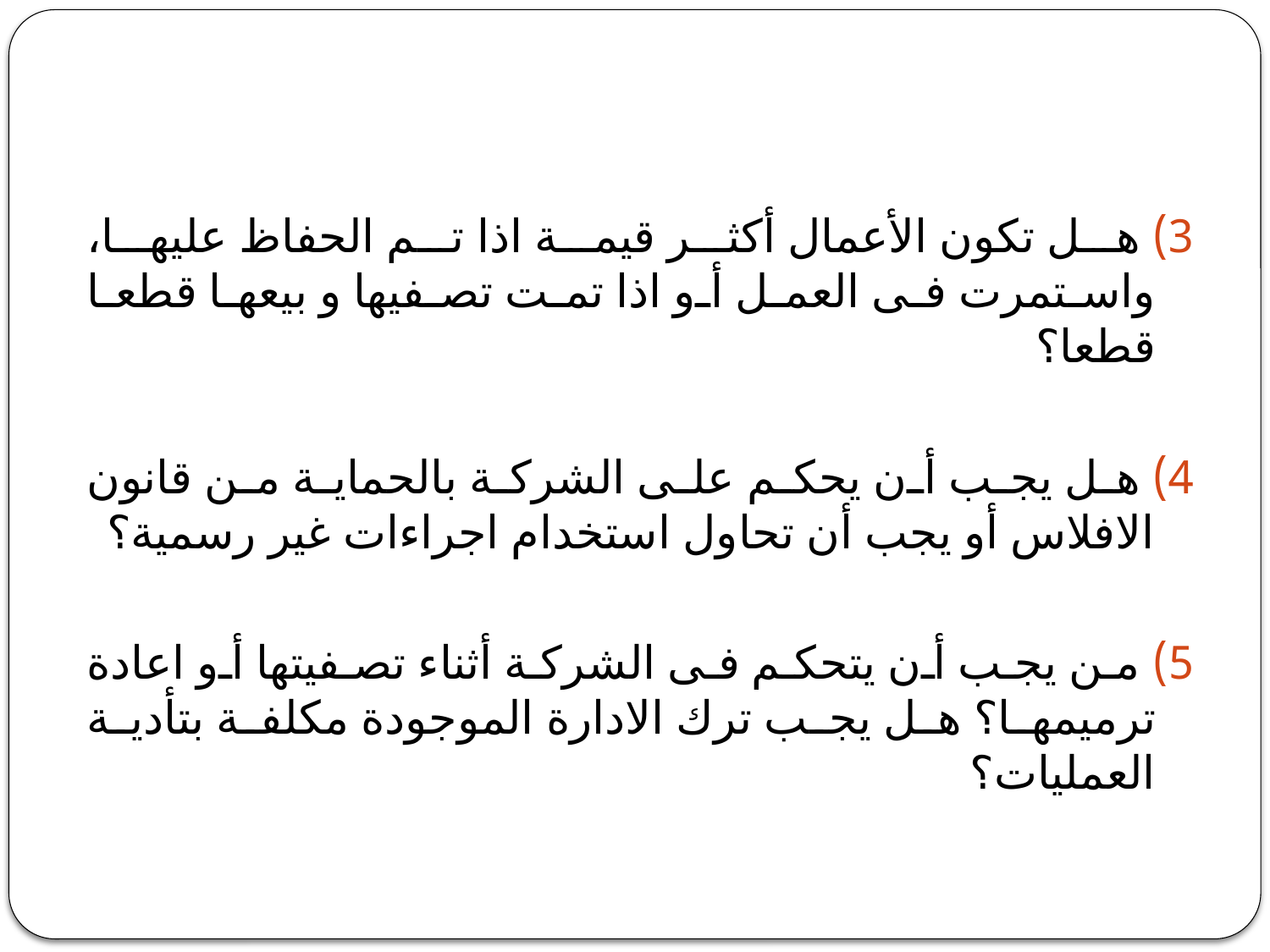

#
3) هل تكون الأعمال أكثر قيمة اذا تم الحفاظ عليها، واستمرت فى العمل أو اذا تمت تصفيها و بيعها قطعا قطعا؟

4) هل يجب أن يحكم على الشركة بالحماية من قانون الافلاس أو يجب أن تحاول استخدام اجراءات غير رسمية؟

5) من يجب أن يتحكم فى الشركة أثناء تصفيتها أو اعادة ترميمها؟ هل يجب ترك الادارة الموجودة مكلفة بتأدية العمليات؟